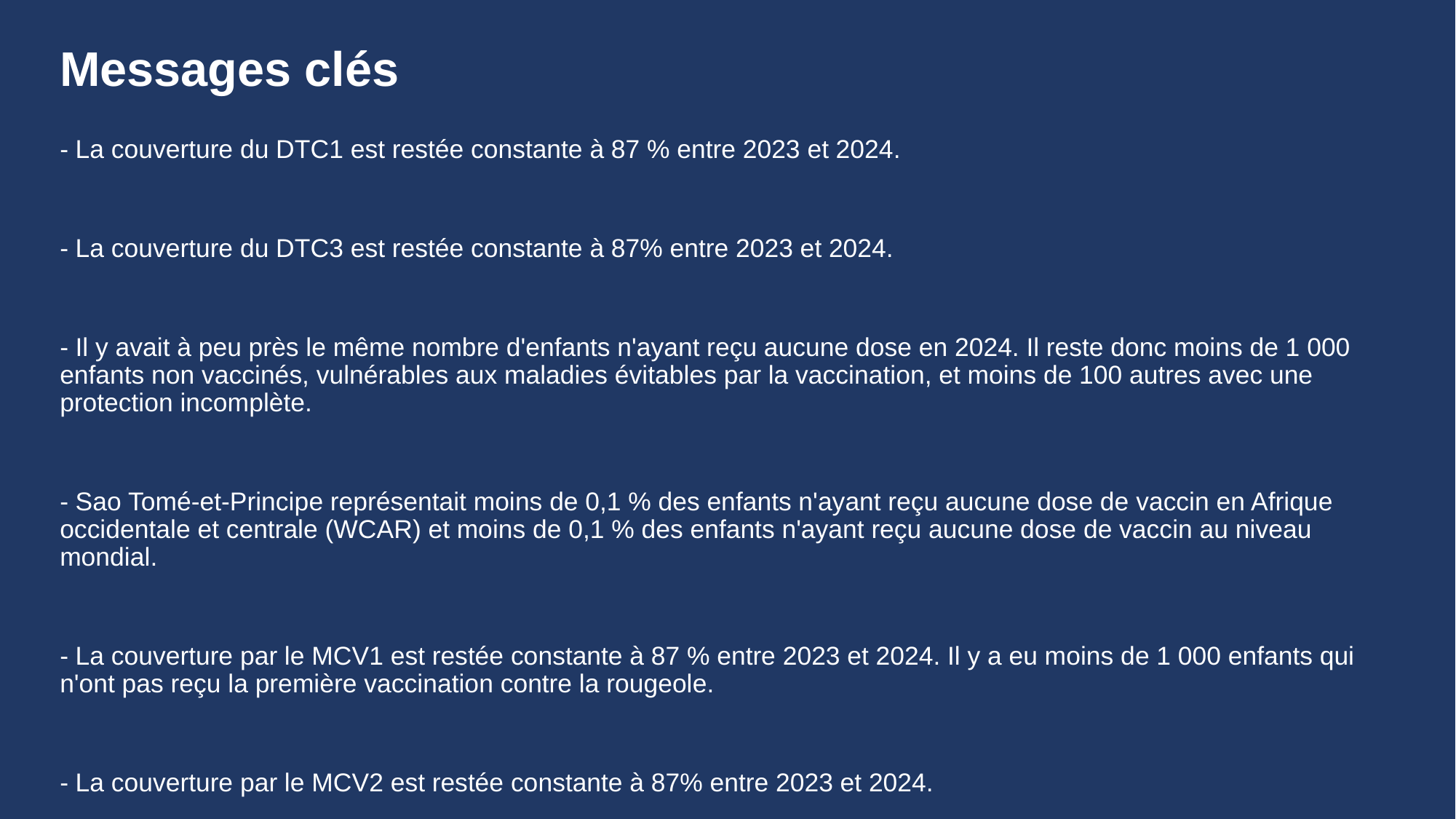

# Messages clés
- La couverture du DTC1 est restée constante à 87 % entre 2023 et 2024.

- La couverture du DTC3 est restée constante à 87% entre 2023 et 2024.

- Il y avait à peu près le même nombre d'enfants n'ayant reçu aucune dose en 2024. Il reste donc moins de 1 000 enfants non vaccinés, vulnérables aux maladies évitables par la vaccination, et moins de 100 autres avec une protection incomplète.

- Sao Tomé-et-Principe représentait moins de 0,1 % des enfants n'ayant reçu aucune dose de vaccin en Afrique occidentale et centrale (WCAR) et moins de 0,1 % des enfants n'ayant reçu aucune dose de vaccin au niveau mondial.

- La couverture par le MCV1 est restée constante à 87 % entre 2023 et 2024. Il y a eu moins de 1 000 enfants qui n'ont pas reçu la première vaccination contre la rougeole.

- La couverture par le MCV2 est restée constante à 87% entre 2023 et 2024.

- La couverture de la dernière dose de la vaccination contre le papillomavirus (HPVc) chez les filles a diminué de 76% à 75% en 2024.